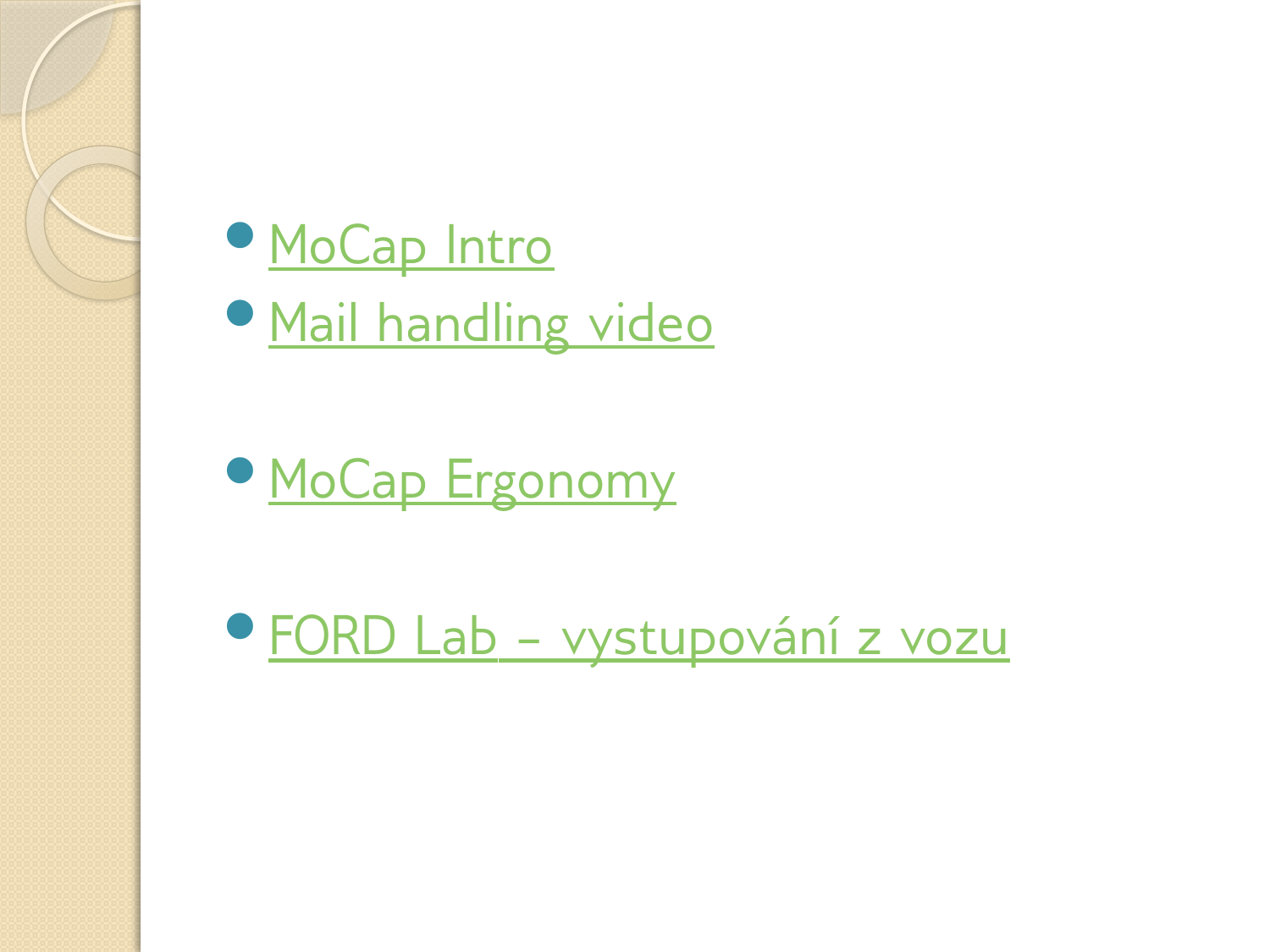

#
MoCap Intro
Mail handling video

MoCap Ergonomy

FORD Lab – vystupování z vozu